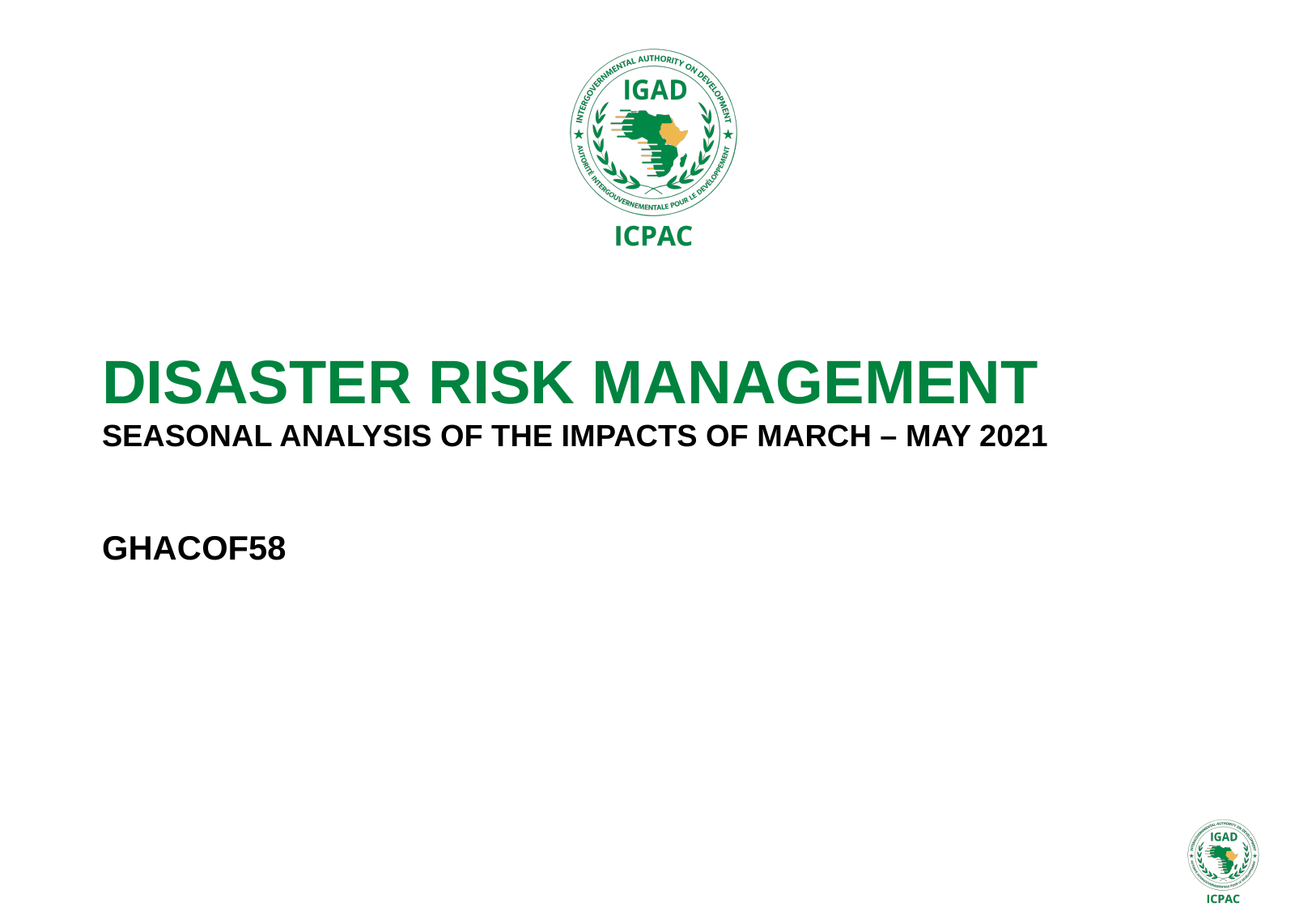

# DISASTER RISK MANAGEMENT SEASONAL ANALYSIS OF THE IMPACTS OF MARCH – MAY 2021 GHACOF58